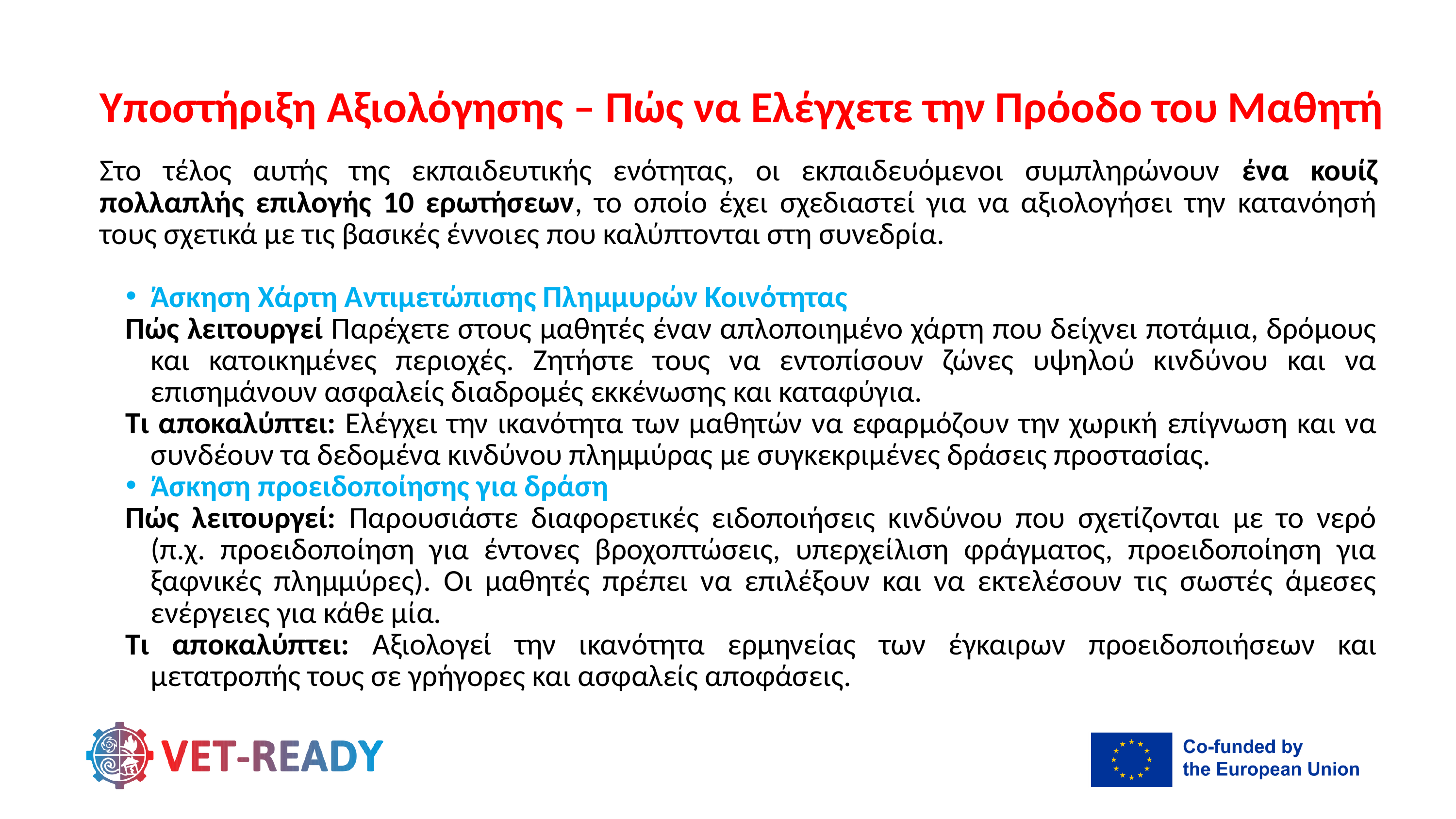

Υποστήριξη Αξιολόγησης – Πώς να Ελέγχετε την Πρόοδο του Μαθητή
Στο τέλος αυτής της εκπαιδευτικής ενότητας, οι εκπαιδευόμενοι συμπληρώνουν ένα κουίζ πολλαπλής επιλογής 10 ερωτήσεων, το οποίο έχει σχεδιαστεί για να αξιολογήσει την κατανόησή τους σχετικά με τις βασικές έννοιες που καλύπτονται στη συνεδρία.

Άσκηση Χάρτη Αντιμετώπισης Πλημμυρών Κοινότητας
Πώς λειτουργεί Παρέχετε στους μαθητές έναν απλοποιημένο χάρτη που δείχνει ποτάμια, δρόμους και κατοικημένες περιοχές. Ζητήστε τους να εντοπίσουν ζώνες υψηλού κινδύνου και να επισημάνουν ασφαλείς διαδρομές εκκένωσης και καταφύγια.
Τι αποκαλύπτει: Ελέγχει την ικανότητα των μαθητών να εφαρμόζουν την χωρική επίγνωση και να συνδέουν τα δεδομένα κινδύνου πλημμύρας με συγκεκριμένες δράσεις προστασίας.
Άσκηση προειδοποίησης για δράση
Πώς λειτουργεί: Παρουσιάστε διαφορετικές ειδοποιήσεις κινδύνου που σχετίζονται με το νερό (π.χ. προειδοποίηση για έντονες βροχοπτώσεις, υπερχείλιση φράγματος, προειδοποίηση για ξαφνικές πλημμύρες). Οι μαθητές πρέπει να επιλέξουν και να εκτελέσουν τις σωστές άμεσες ενέργειες για κάθε μία.
Τι αποκαλύπτει: Αξιολογεί την ικανότητα ερμηνείας των έγκαιρων προειδοποιήσεων και μετατροπής τους σε γρήγορες και ασφαλείς αποφάσεις.